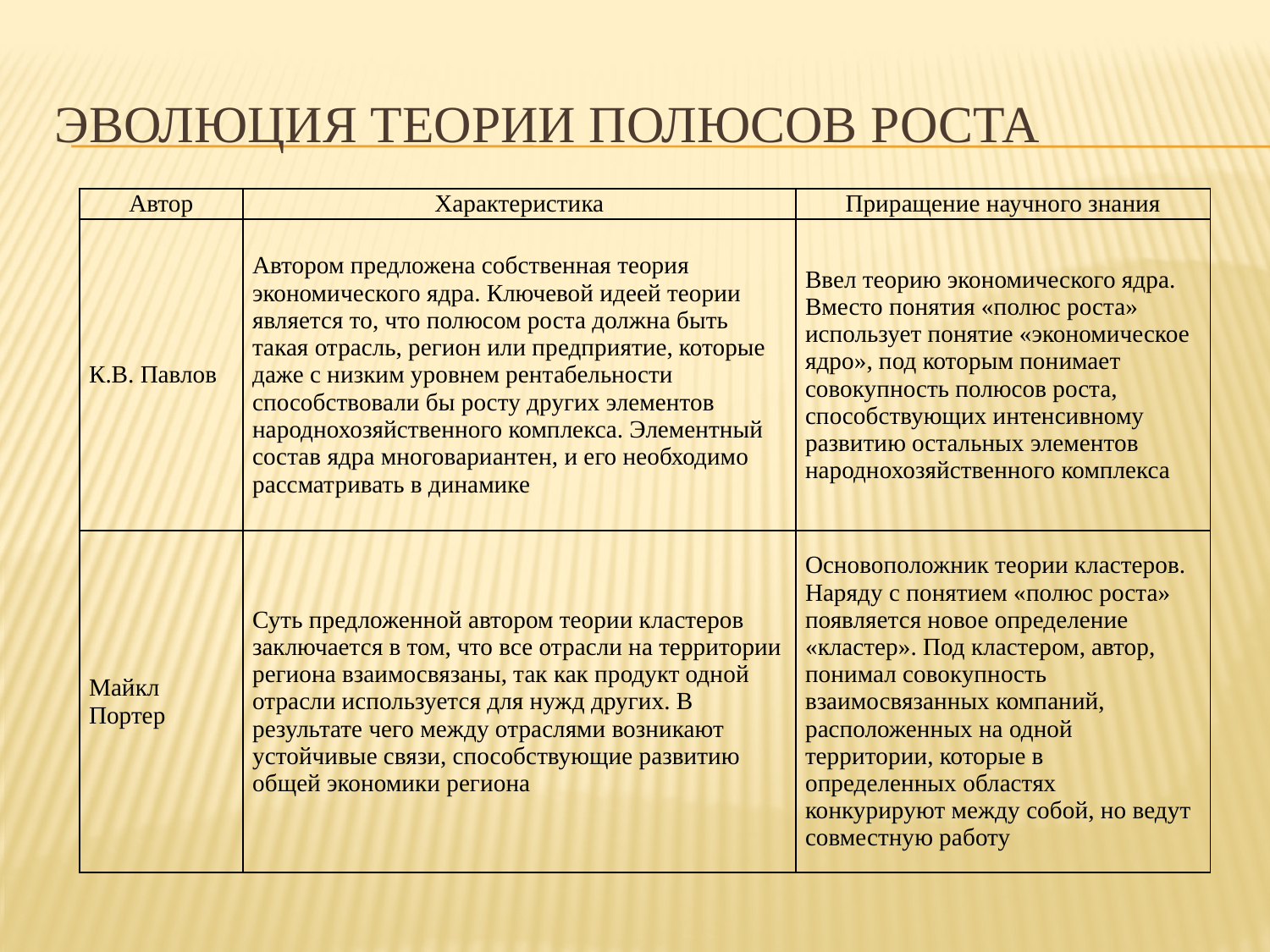

# Эволюция теории полюсов роста
| Автор | Характеристика | Приращение научного знания |
| --- | --- | --- |
| К.В. Павлов | Автором предложена собственная теория экономического ядра. Ключевой идеей теории является то, что полюсом роста должна быть такая отрасль, регион или предприятие, которые даже с низким уровнем рентабельности способствовали бы росту других элементов народнохозяйственного комплекса. Элементный состав ядра многовариантен, и его необходимо рассматривать в динамике | Ввел теорию экономического ядра. Вместо понятия «полюс роста» использует понятие «экономическое ядро», под которым понимает совокупность полюсов роста, способствующих интенсивному развитию остальных элементов народнохозяйственного комплекса |
| Майкл Портер | Суть предложенной автором теории кластеров заключается в том, что все отрасли на территории региона взаимосвязаны, так как продукт одной отрасли используется для нужд других. В результате чего между отраслями возникают устойчивые связи, способствующие развитию общей экономики региона | Основоположник теории кластеров. Наряду с понятием «полюс роста» появляется новое определение «кластер». Под кластером, автор, понимал совокупность взаимосвязанных компаний, расположенных на одной территории, которые в определенных областях конкурируют между собой, но ведут совместную работу |